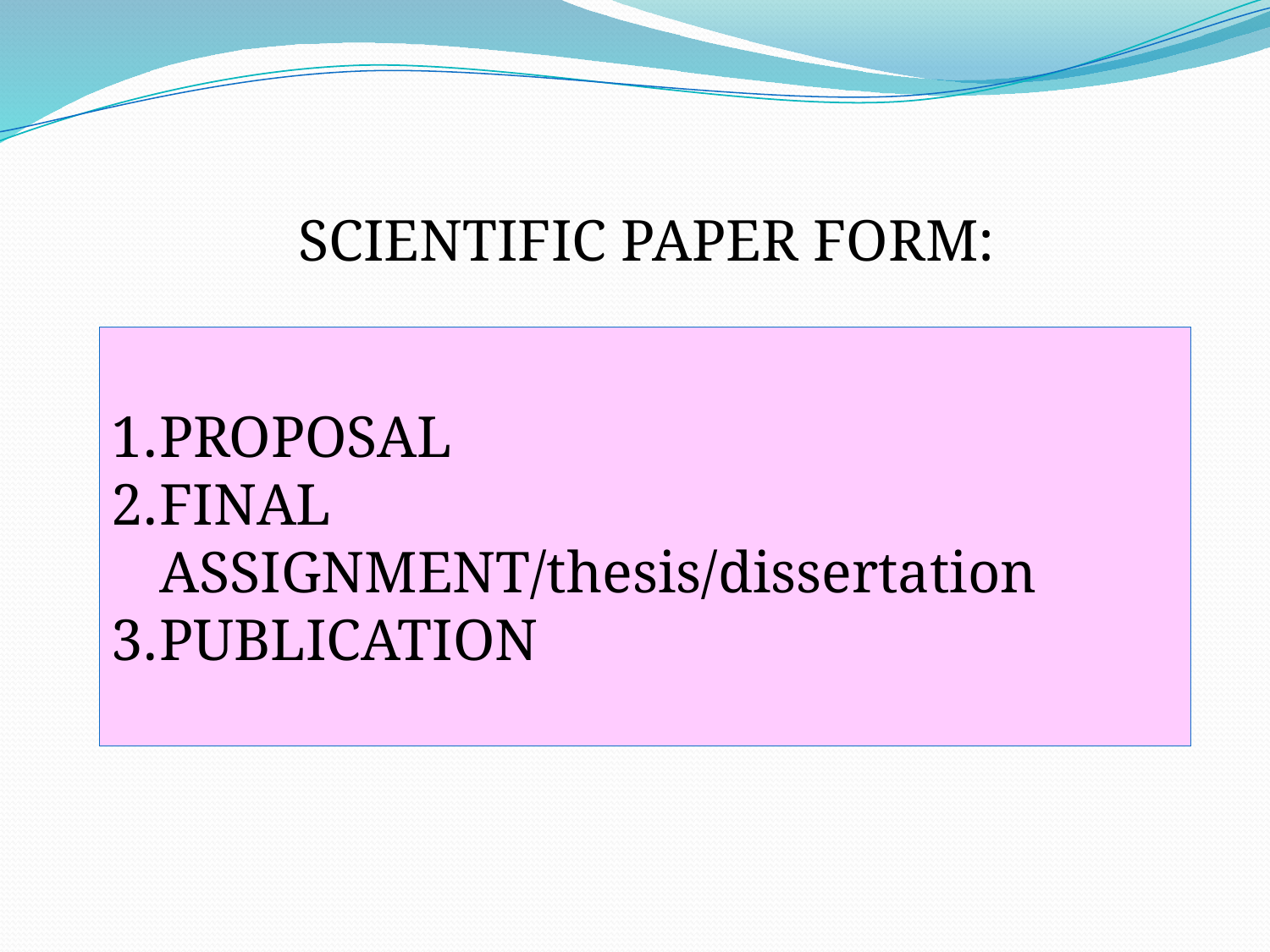

SCIENTIFIC PAPER FORM:

PROPOSAL
FINAL ASSIGNMENT/thesis/dissertation
PUBLICATION